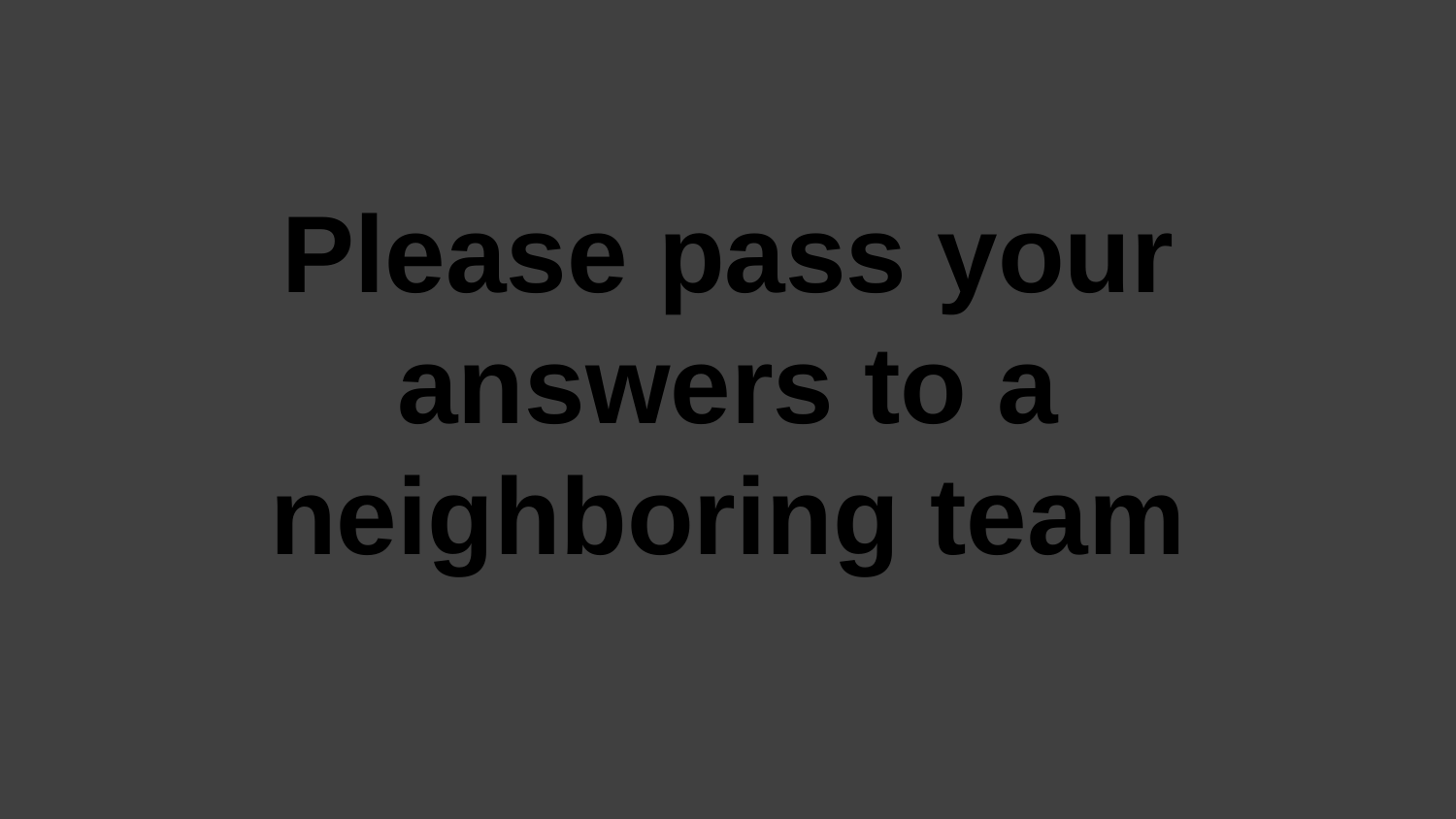

# Please pass your answers to a neighboring team